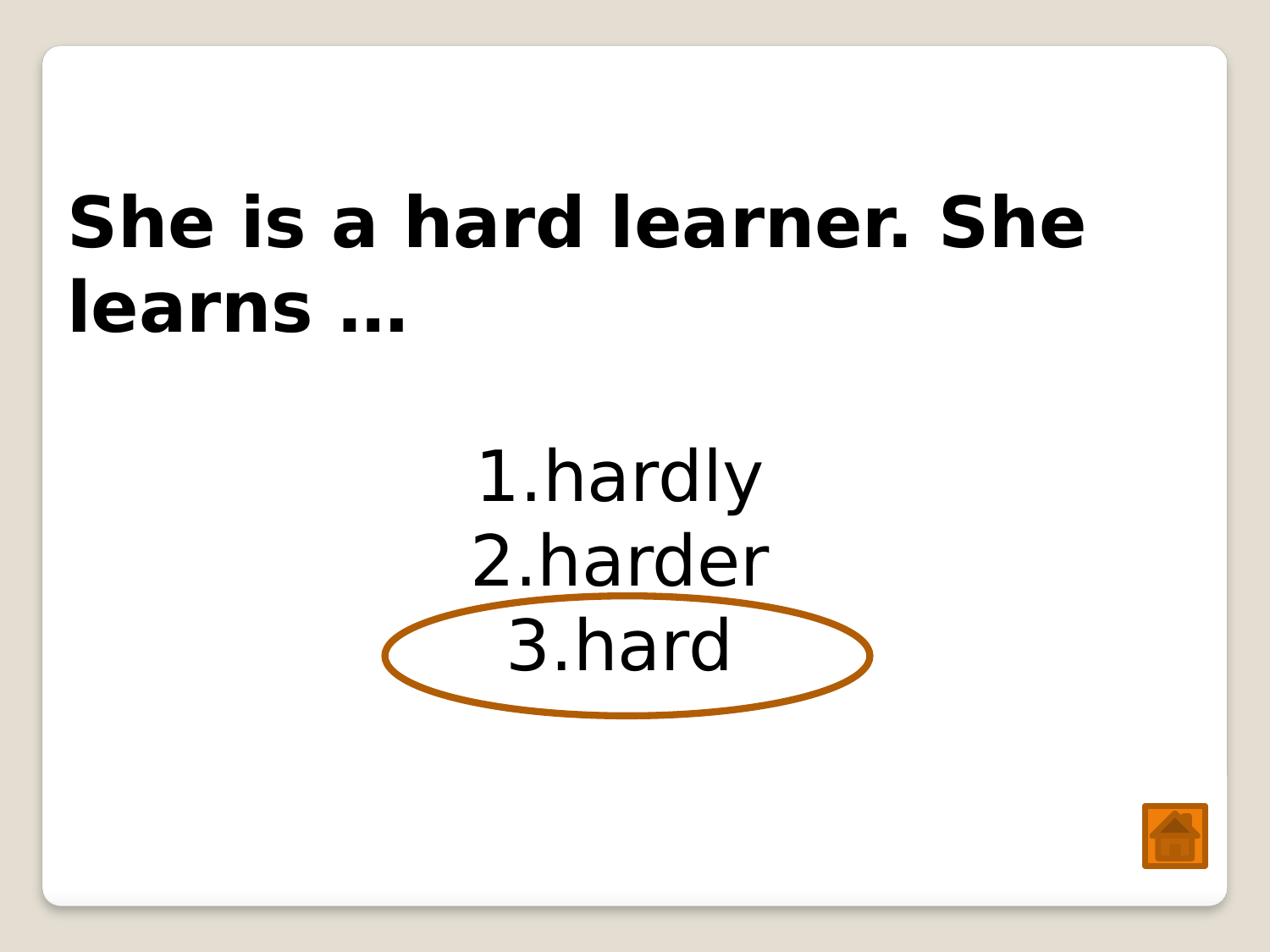

She is a hard learner. She learns …

hardly
harder
hard